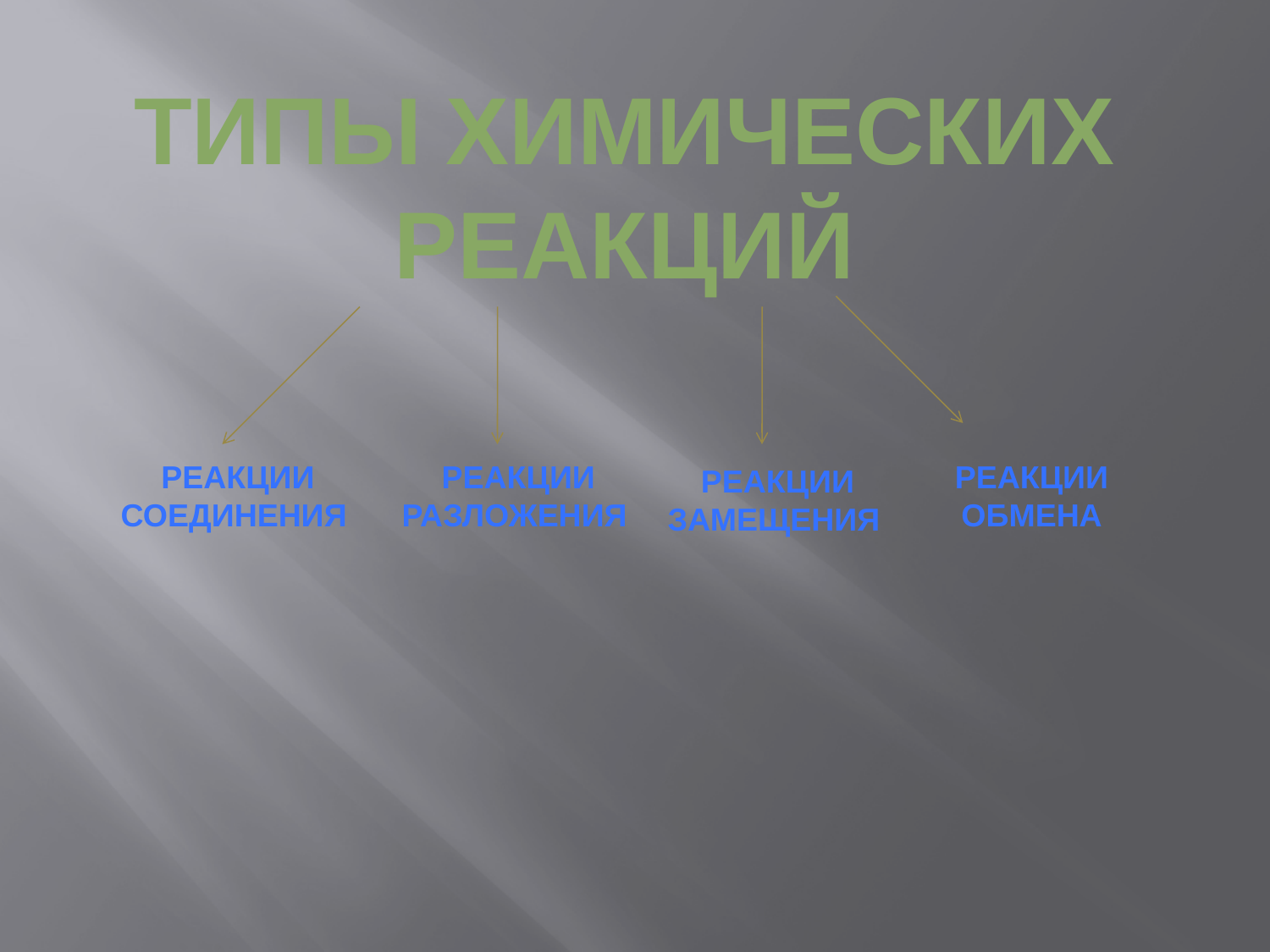

ТИПЫ ХИМИЧЕСКИХ РЕАКЦИЙ
РЕАКЦИИ СОЕДИНЕНИЯ
РЕАКЦИИ РАЗЛОЖЕНИЯ
РЕАКЦИИ ОБМЕНА
РЕАКЦИИ ЗАМЕЩЕНИЯ